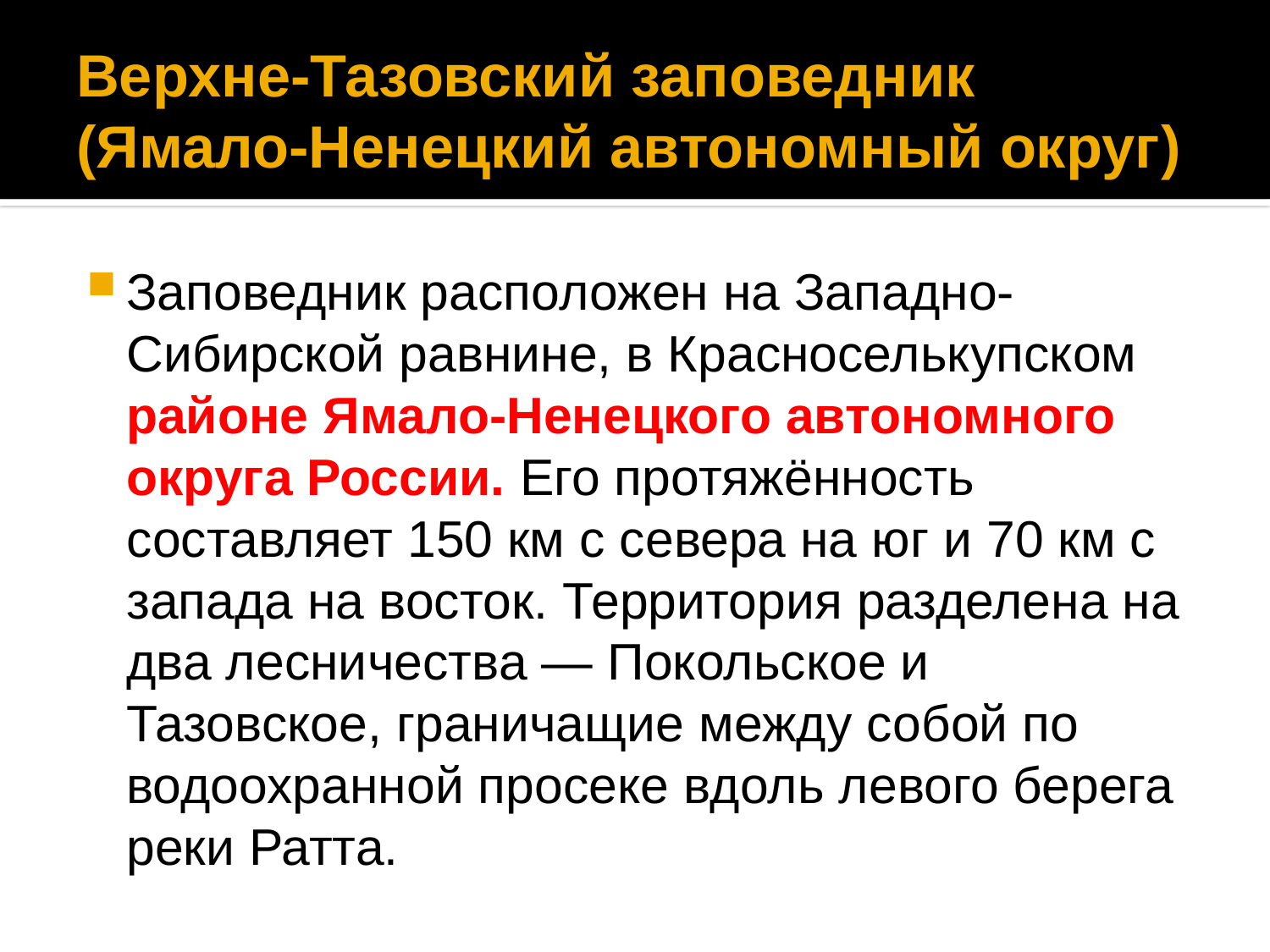

# Верхне-Тазовский заповедник (Ямало-Ненецкий автономный округ)
Заповедник расположен на Западно-Сибирской равнине, в Красноселькупском районе Ямало-Ненецкого автономного округа России. Его протяжённость составляет 150 км с севера на юг и 70 км с запада на восток. Территория разделена на два лесничества — Покольское и Тазовское, граничащие между собой по водоохранной просеке вдоль левого берега реки Ратта.